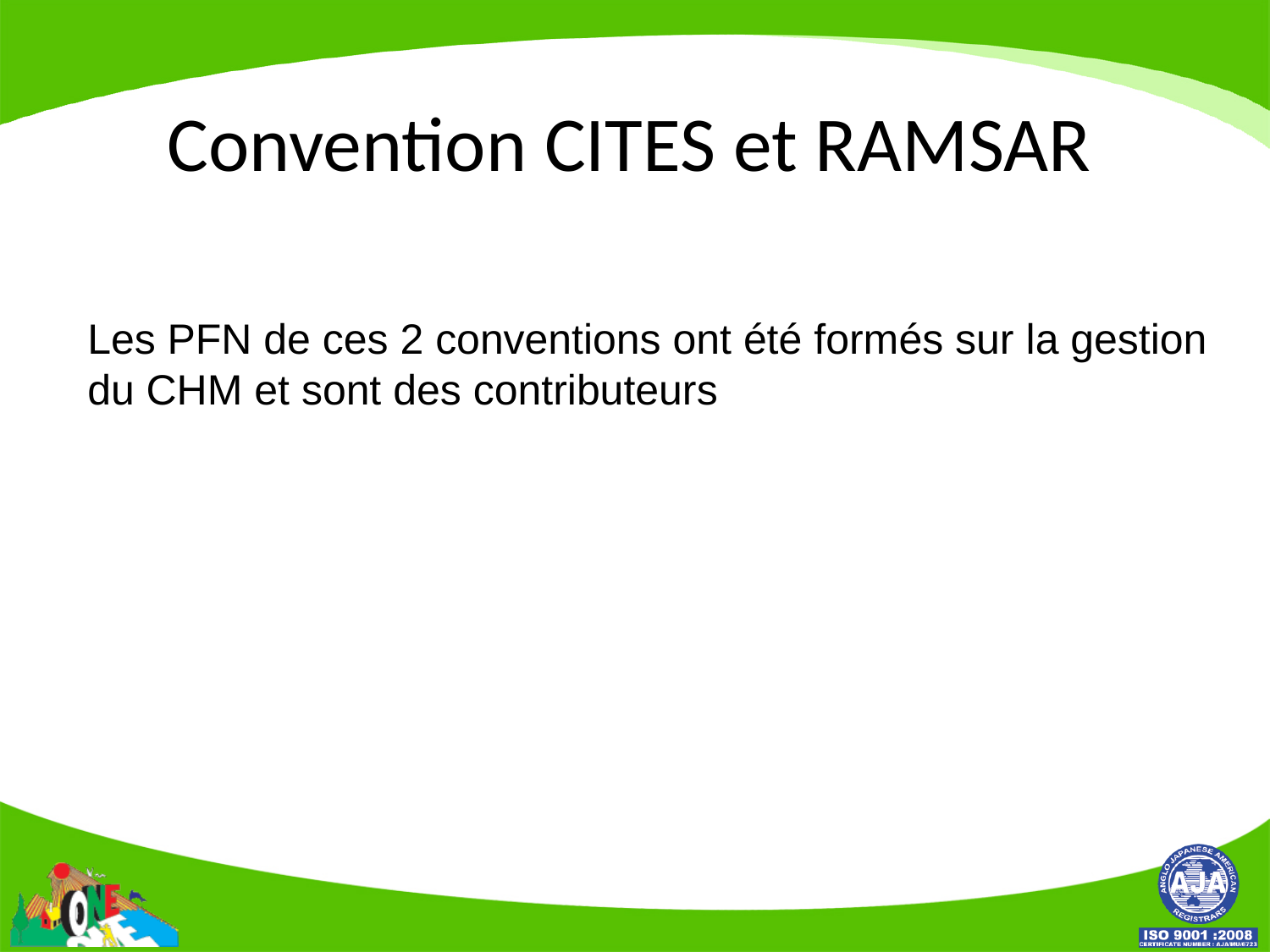

# Convention CITES et RAMSAR
Les PFN de ces 2 conventions ont été formés sur la gestion du CHM et sont des contributeurs